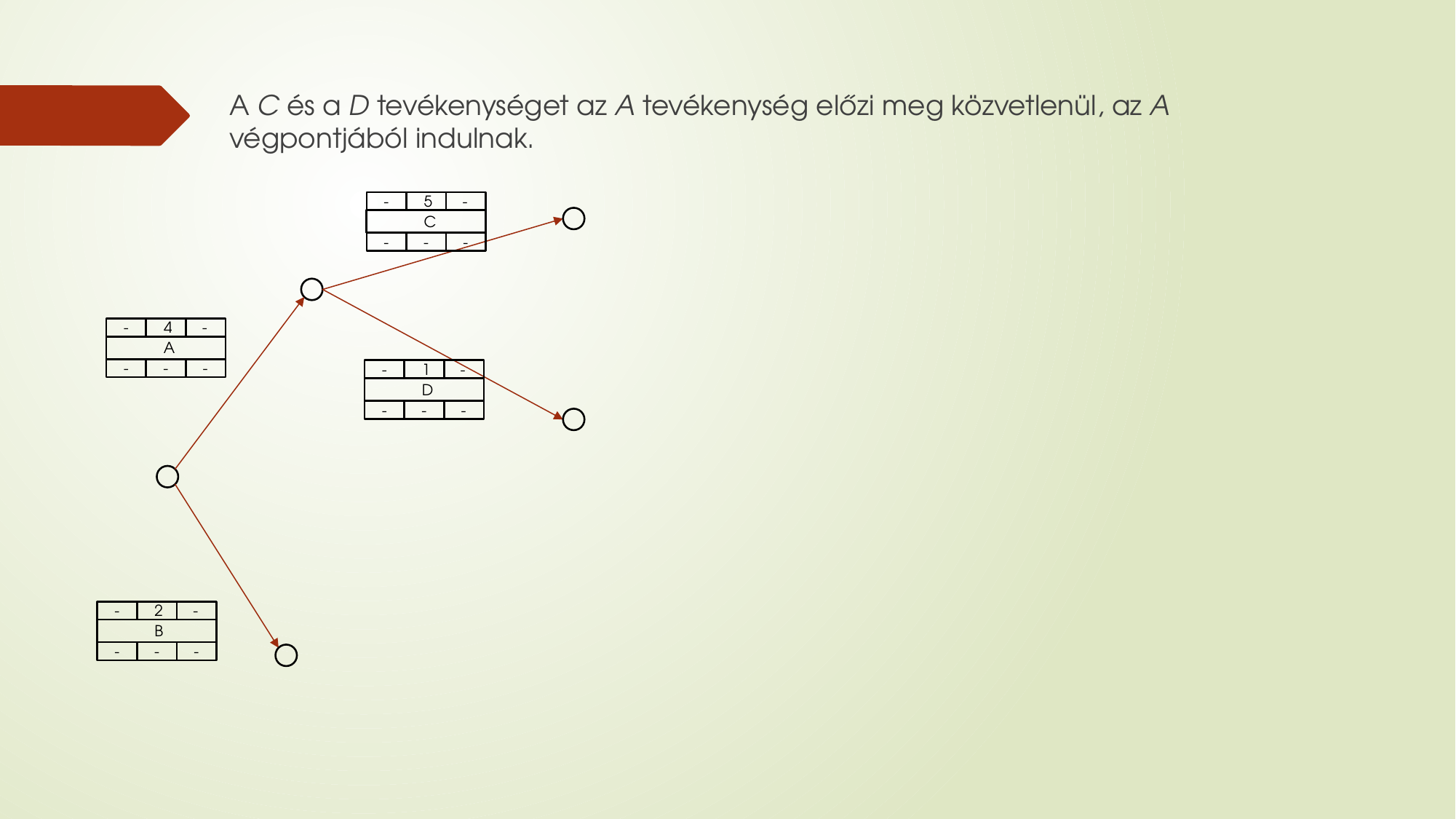

A C és a D tevékenységet az A tevékenység előzi meg közvetlenül, az A végpontjából indulnak.
-
5
-

C
-
-
-

-
4
-

A
-
-
-
-
1
-

D
-
-
-

-
2
-

B
-
-
-